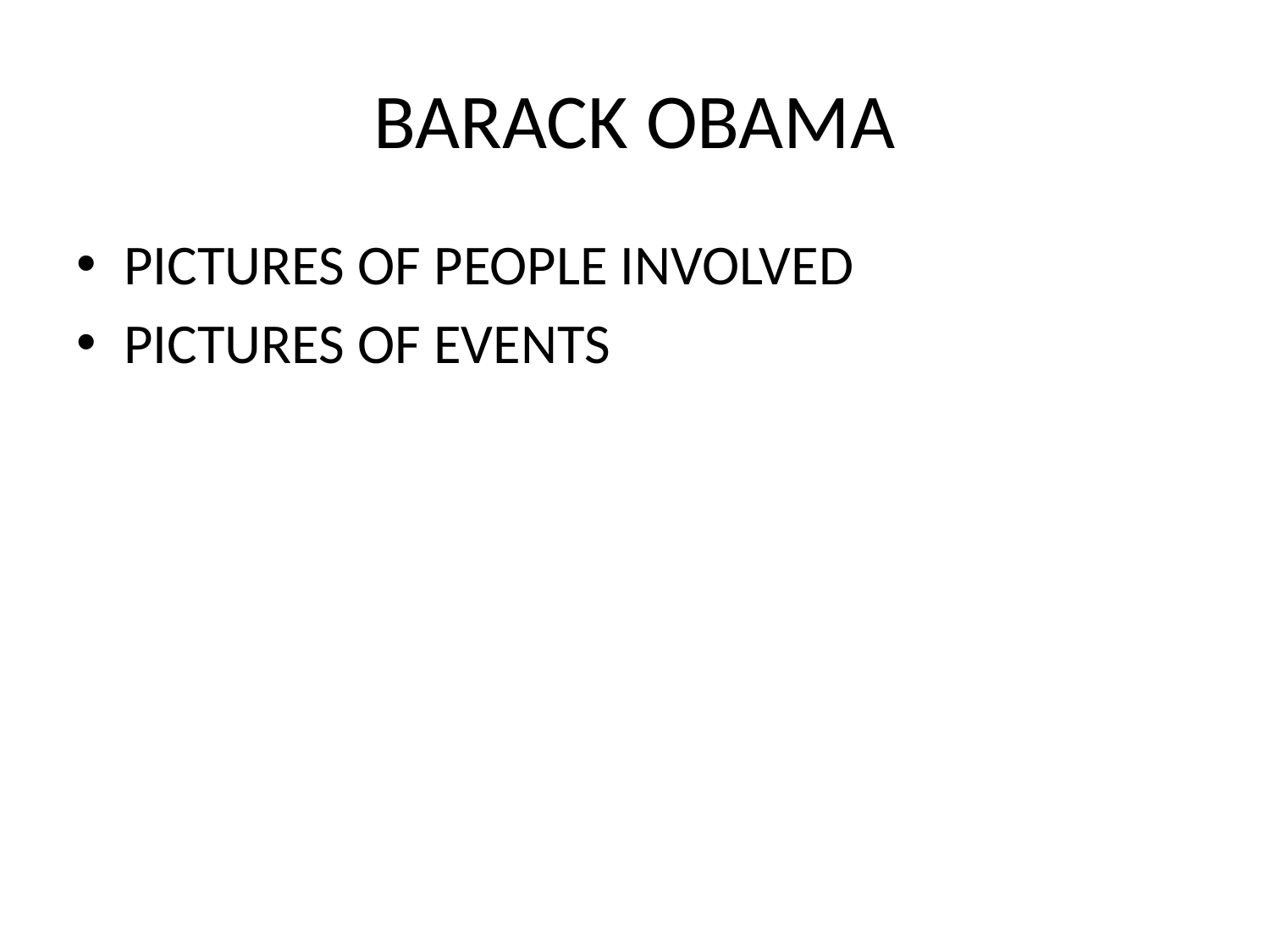

# BARACK OBAMA
PICTURES OF PEOPLE INVOLVED
PICTURES OF EVENTS